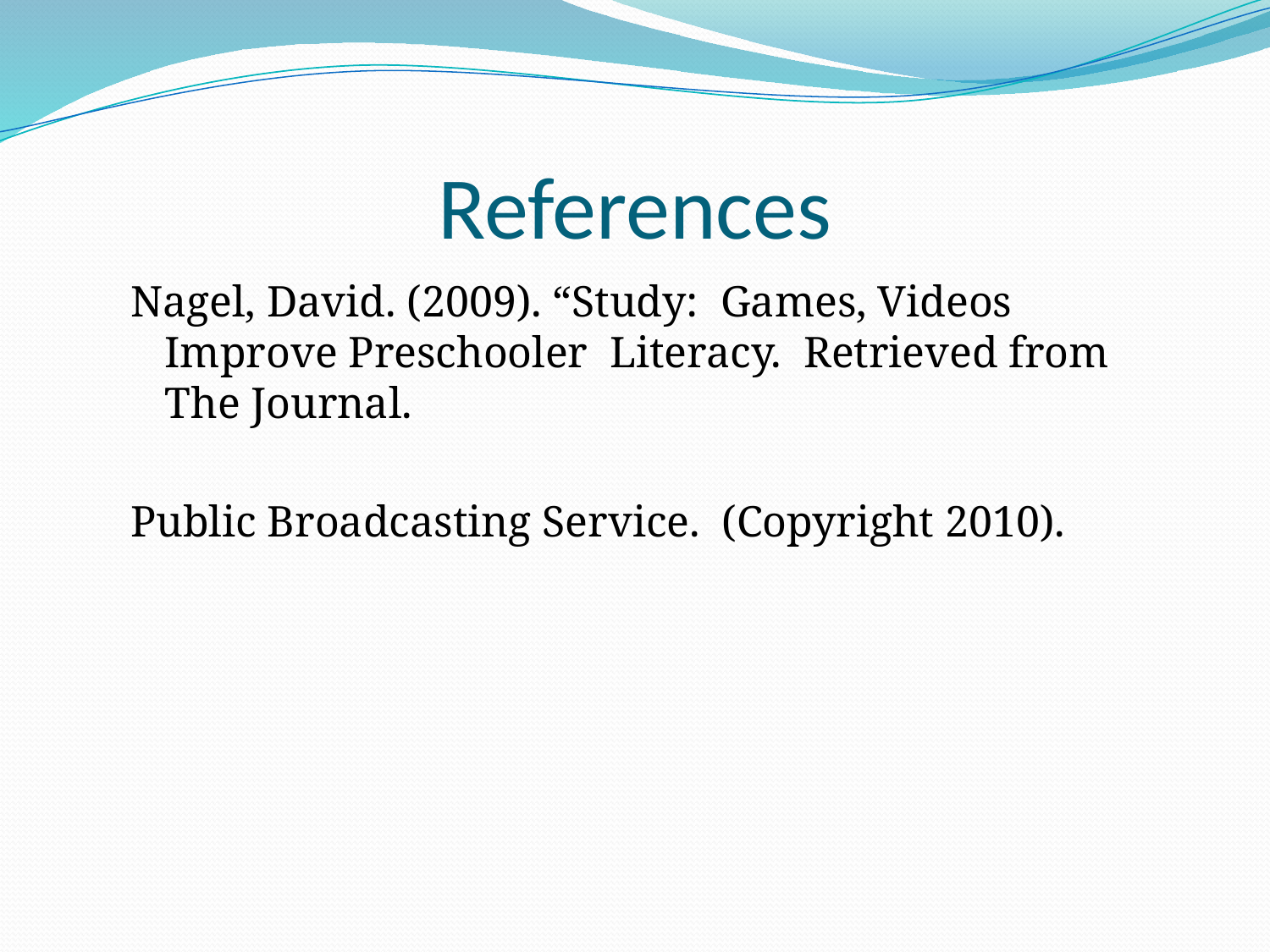

# References
Nagel, David. (2009). “Study:  Games, Videos Improve Preschooler  Literacy.  Retrieved from The Journal.

Public Broadcasting Service.  (Copyright 2010).